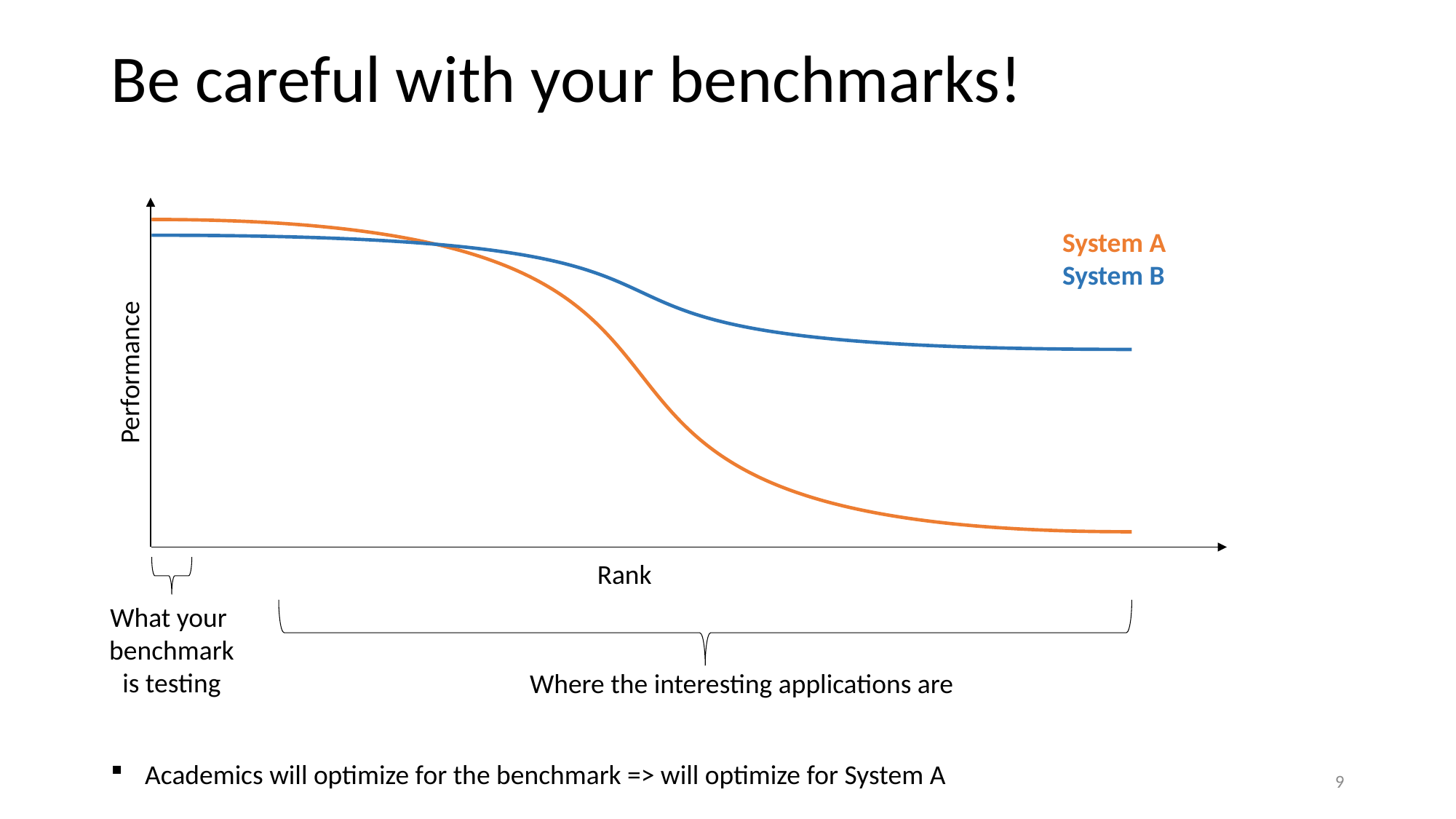

# Be careful with your benchmarks!

System A
System B
Performance
Rank

What your
benchmark
is testing
Where the interesting applications are
Academics will optimize for the benchmark => will optimize for System A
9